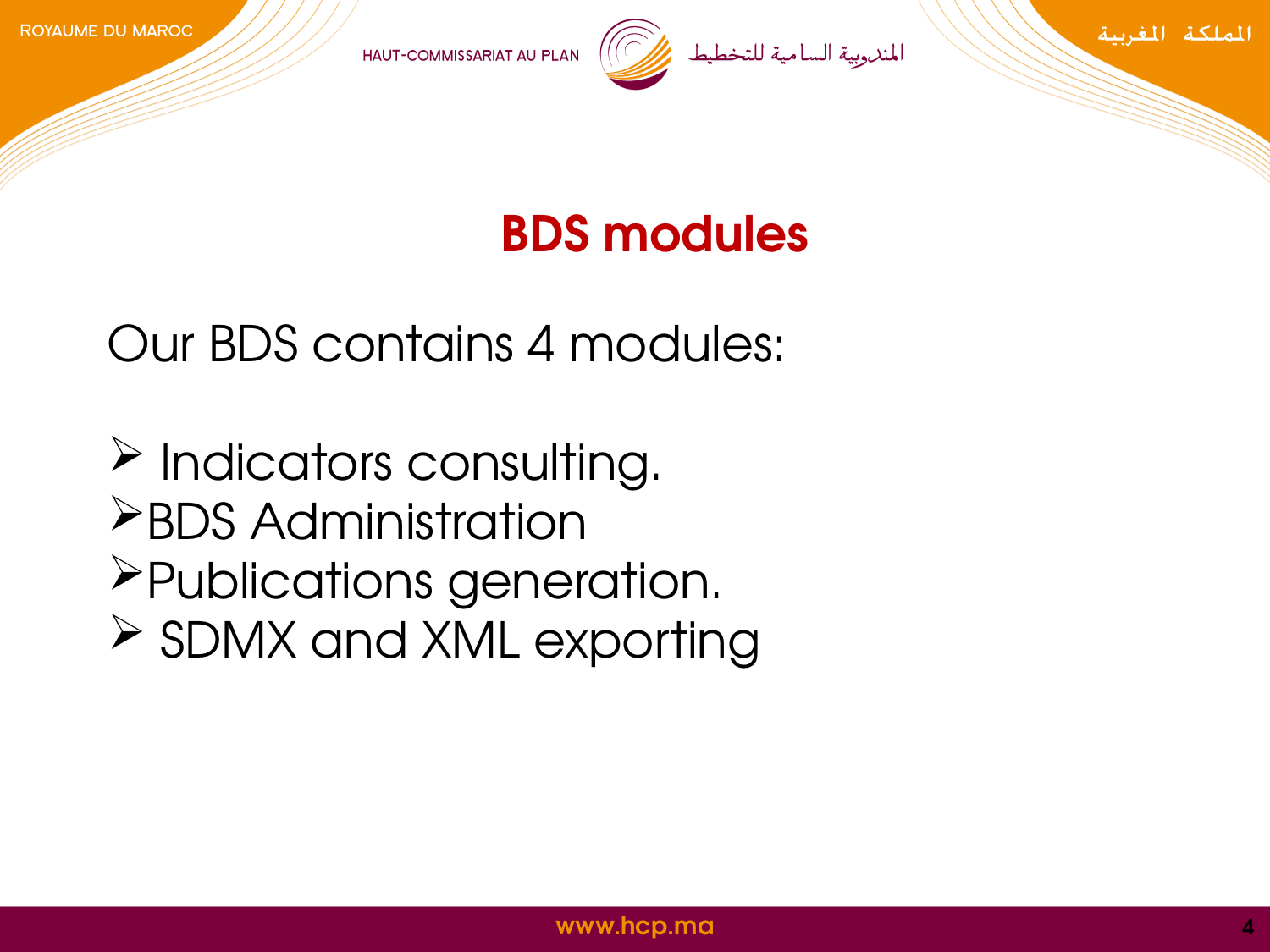

BDS modules
Our BDS contains 4 modules:

 Indicators consulting.
BDS Administration
Publications generation.
 SDMX and XML exporting

4